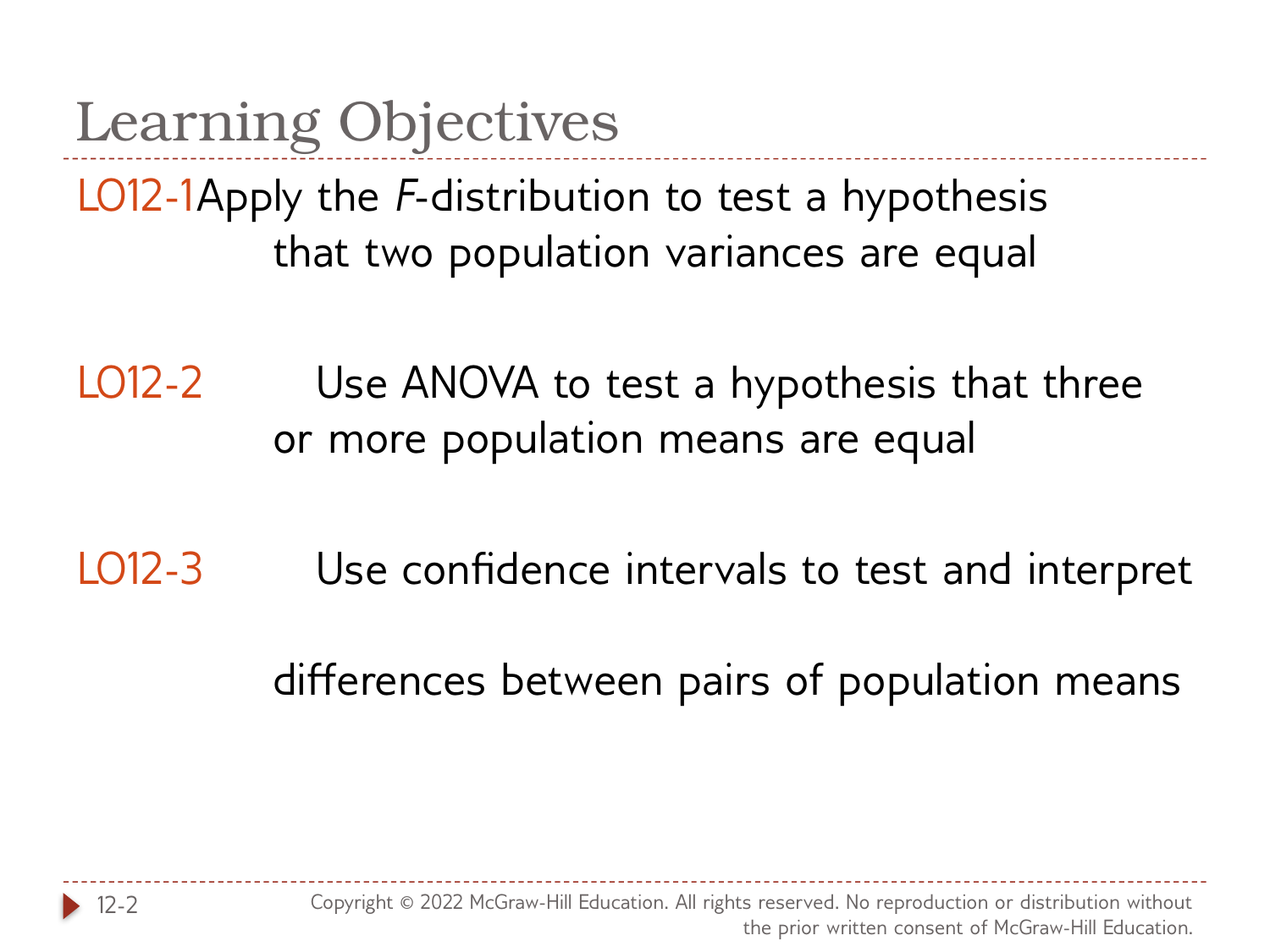

# Learning Objectives
LO12-1		Apply the F-distribution to test a hypothesis
              that two population variances are equal

LO12-2		Use ANOVA to test a hypothesis that three
              or more population means are equal

LO12-3		Use confidence intervals to test and interpret
              differences between pairs of population means
12-2
Copyright © 2022 McGraw-Hill Education. All rights reserved. No reproduction or distribution without the prior written consent of McGraw-Hill Education.